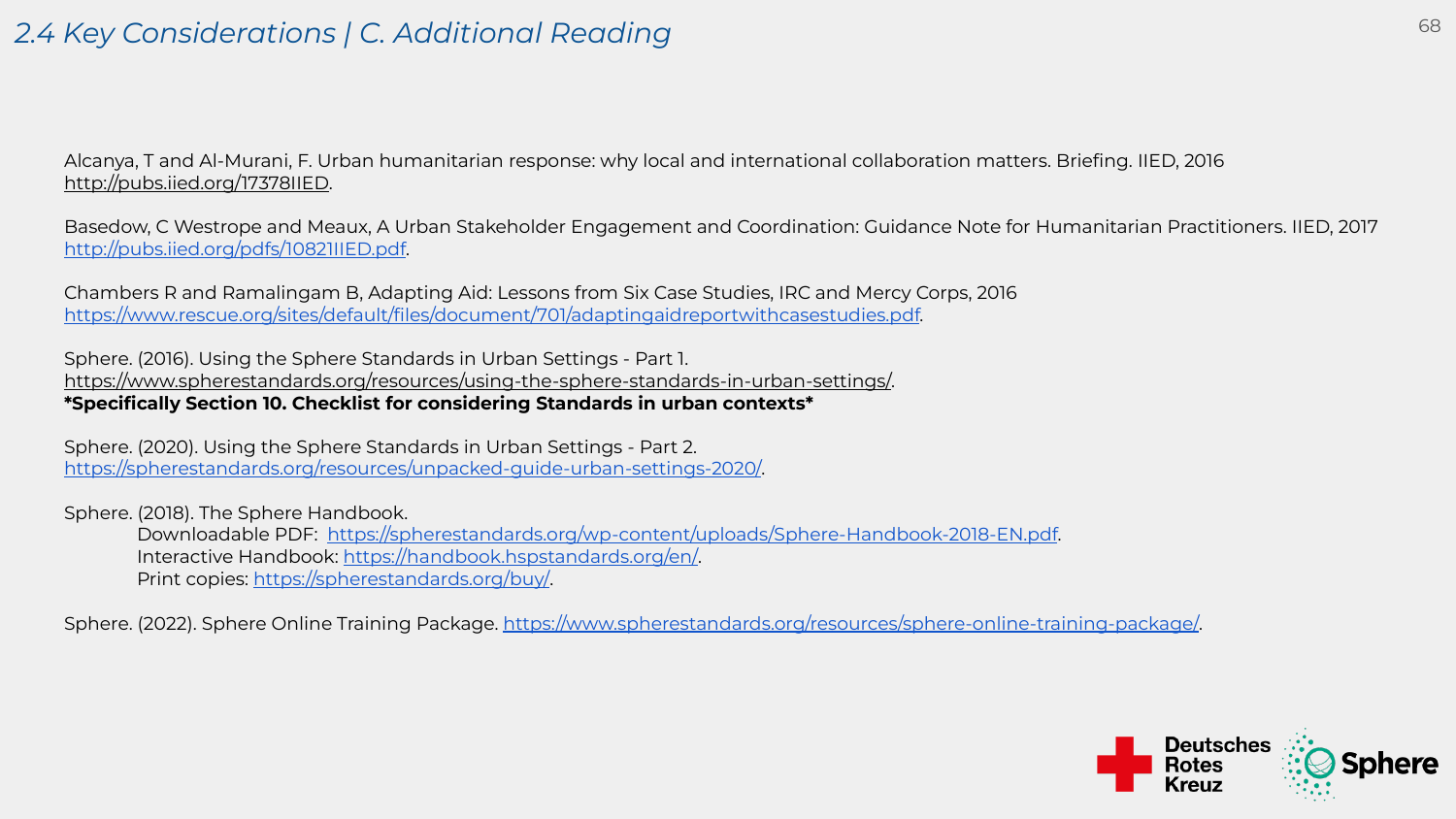

# 2.4 Key Considerations | C. Additional Reading
68
Alcanya, T and Al-Murani, F. Urban humanitarian response: why local and international collaboration matters. Briefing. IIED, 2016
http://pubs.iied.org/17378IIED.

Basedow, C Westrope and Meaux, A Urban Stakeholder Engagement and Coordination: Guidance Note for Humanitarian Practitioners. IIED, 2017
http://pubs.iied.org/pdfs/10821IIED.pdf.

Chambers R and Ramalingam B, Adapting Aid: Lessons from Six Case Studies, IRC and Mercy Corps, 2016
https://www.rescue.org/sites/default/files/document/701/adaptingaidreportwithcasestudies.pdf.

Sphere. (2016). Using the Sphere Standards in Urban Settings - Part 1.
https://www.spherestandards.org/resources/using-the-sphere-standards-in-urban-settings/.
*Specifically Section 10. Checklist for considering Standards in urban contexts*

Sphere. (2020). Using the Sphere Standards in Urban Settings - Part 2. https://spherestandards.org/resources/unpacked-guide-urban-settings-2020/.

Sphere. (2018). The Sphere Handbook.
Downloadable PDF:  https://spherestandards.org/wp-content/uploads/Sphere-Handbook-2018-EN.pdf.
Interactive Handbook: https://handbook.hspstandards.org/en/.
Print copies: https://spherestandards.org/buy/.

Sphere. (2022). Sphere Online Training Package. https://www.spherestandards.org/resources/sphere-online-training-package/.